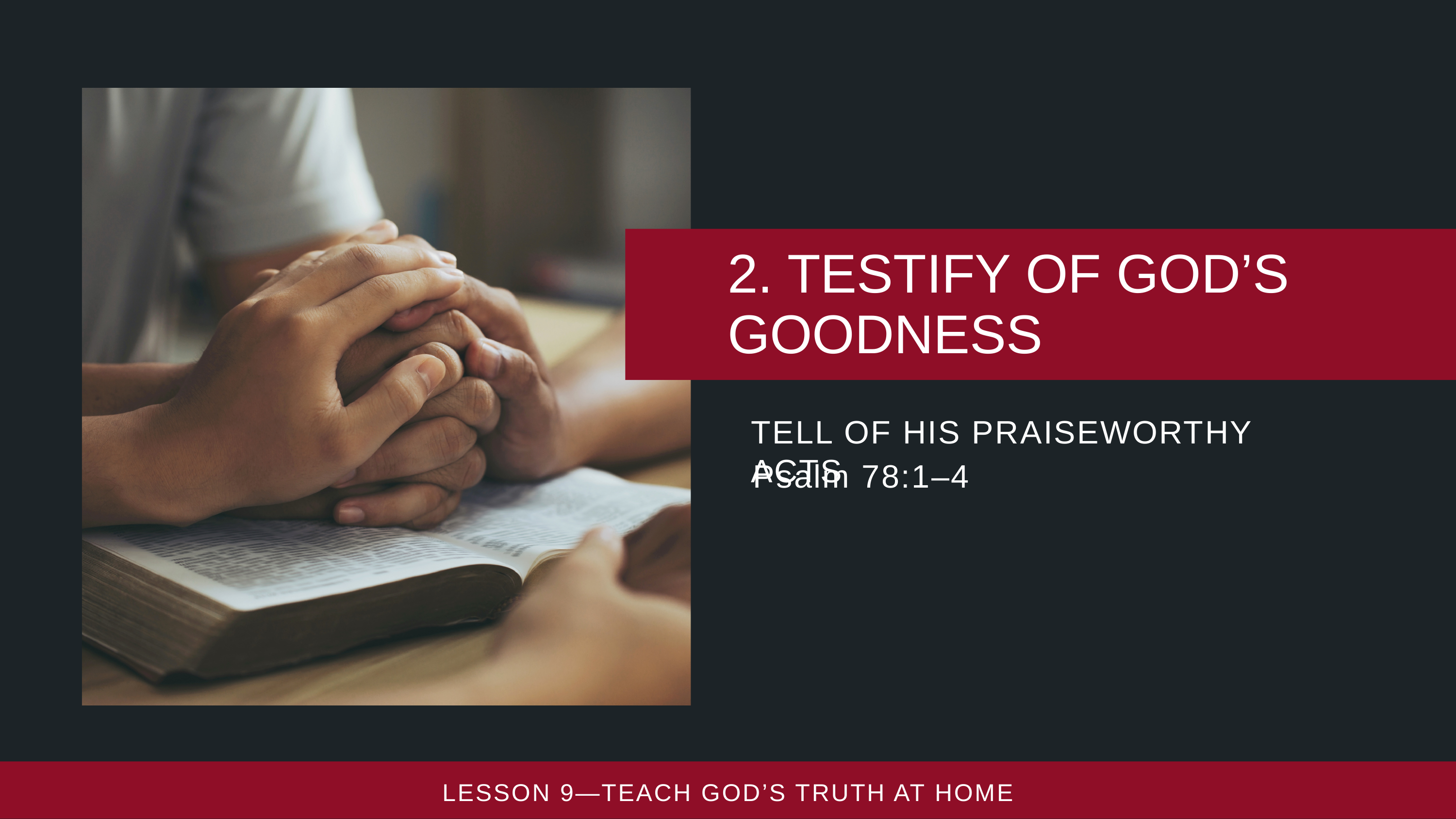

TELL OF HIS PRAISEWORTHY ACTS
Psalm 78:1–4